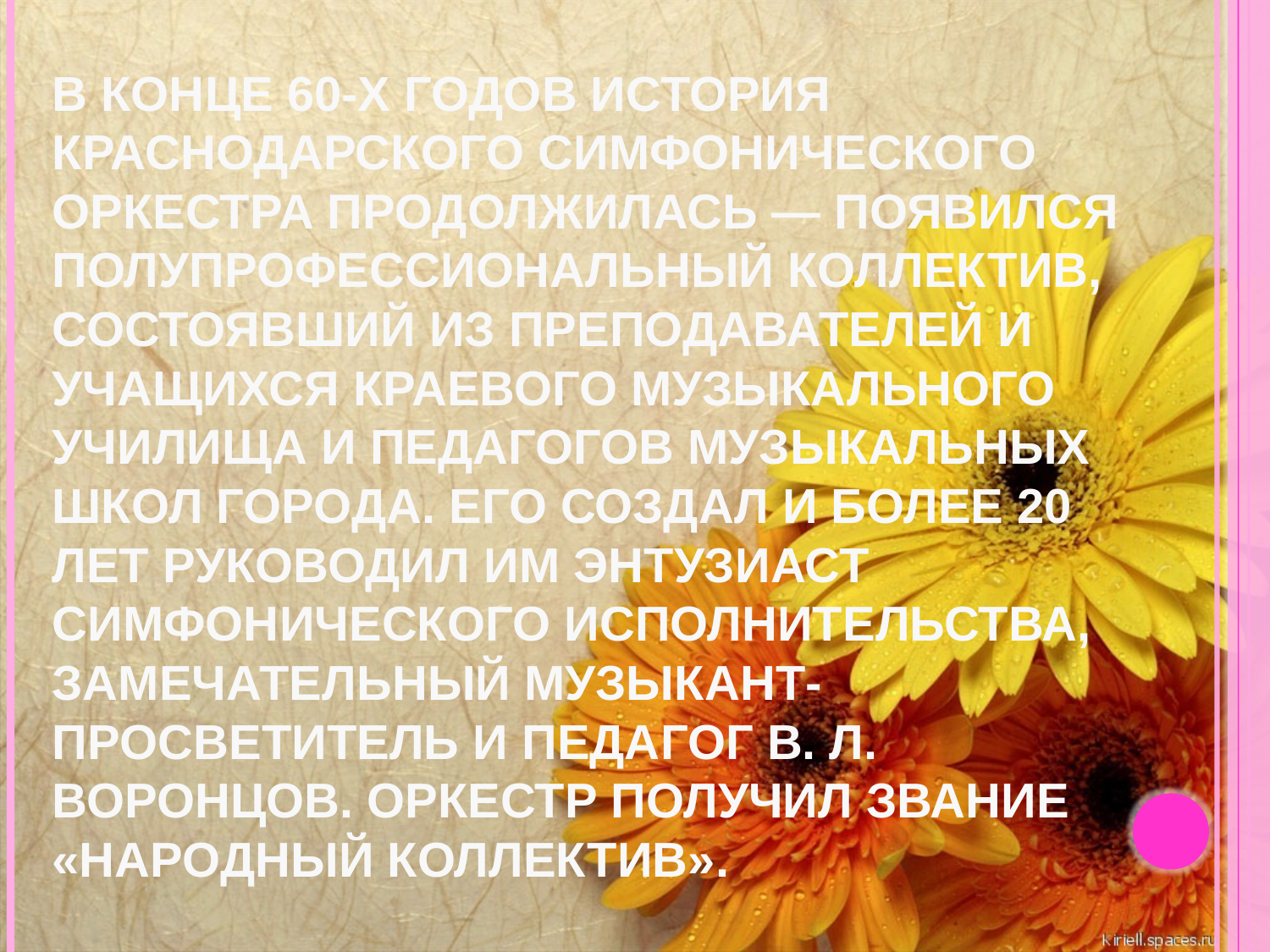

# В конце 60-х годов история Краснодарского симфонического оркестра продолжилась — появился полупрофессиональный коллектив, состоявший из преподавателей и учащихся краевого музыкального училища и педагогов музыкальных школ города. Его создал и более 20 лет руководил им энтузиаст симфонического исполнительства, замечательный музыкант-просветитель и педагог В. Л. Воронцов. Оркестр получил звание «народный коллектив».